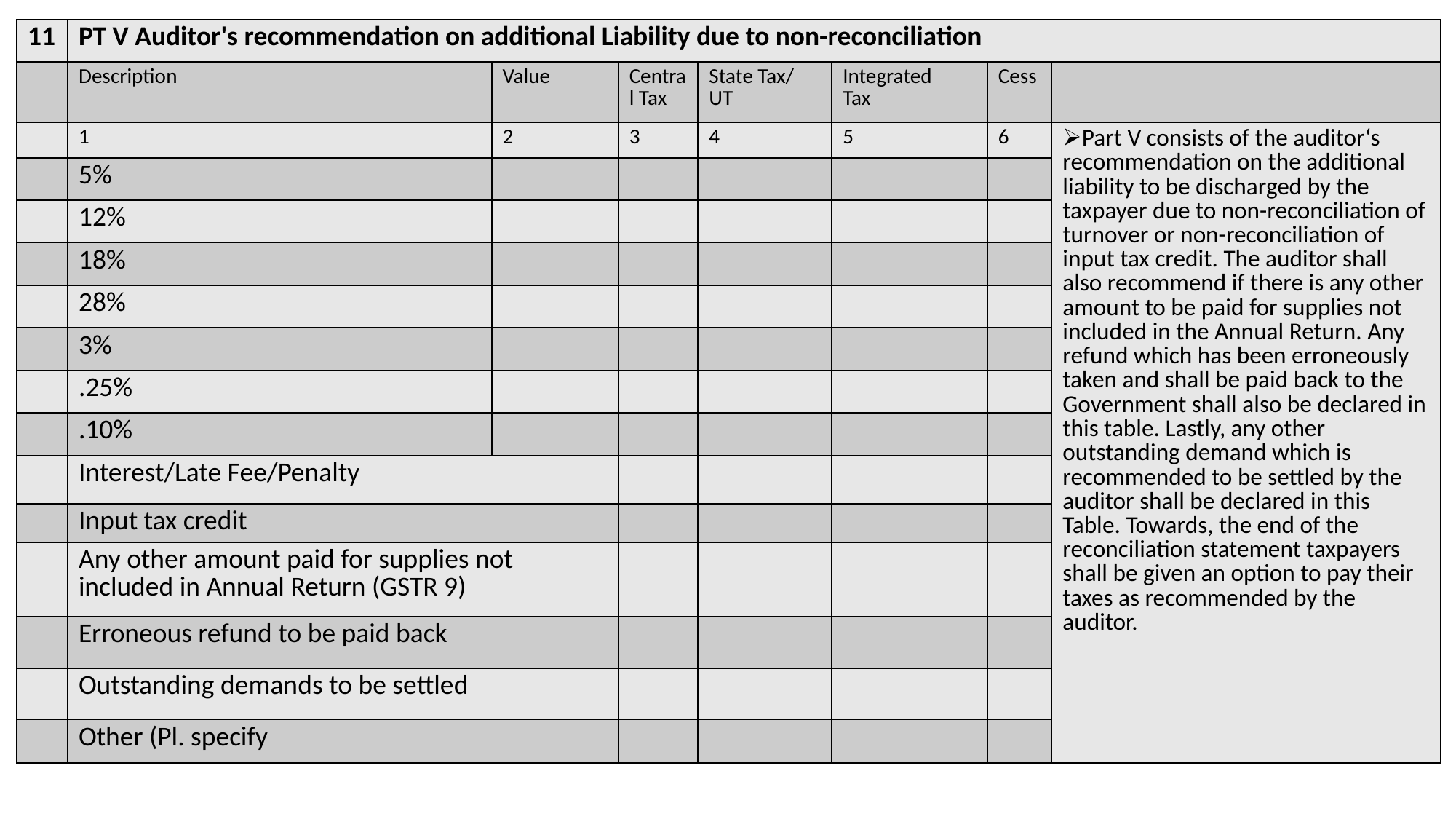

| 11 | PT V Auditor's recommendation on additional Liability due to non-reconciliation |  |  |  |  |  |  |
| --- | --- | --- | --- | --- | --- | --- | --- |
|  | Description | Value | Central Tax | State Tax/ UT | Integrated Tax | Cess |  |
|  | 1 | 2 | 3 | 4 | 5 | 6 | Part V consists of the auditor‘s recommendation on the additional liability to be discharged by the taxpayer due to non-reconciliation of turnover or non-reconciliation of input tax credit. The auditor shall also recommend if there is any other amount to be paid for supplies not included in the Annual Return. Any refund which has been erroneously taken and shall be paid back to the Government shall also be declared in this table. Lastly, any other outstanding demand which is recommended to be settled by the auditor shall be declared in this Table. Towards, the end of the reconciliation statement taxpayers shall be given an option to pay their taxes as recommended by the auditor. |
|  | 5% |  |  |  |  |  |  |
|  | 12% |  |  |  |  |  |  |
|  | 18% |  |  |  |  |  |  |
|  | 28% |  |  |  |  |  |  |
|  | 3% |  |  |  |  |  |  |
|  | .25% |  |  |  |  |  |  |
|  | .10% |  |  |  |  |  |  |
|  | Interest/Late Fee/Penalty |  |  |  |  |  |  |
|  | Input tax credit |  |  |  |  |  |  |
|  | Any other amount paid for supplies not included in Annual Return (GSTR 9) |  |  |  |  |  |  |
|  | Erroneous refund to be paid back |  |  |  |  |  |  |
|  | Outstanding demands to be settled |  |  |  |  |  |  |
|  | Other (Pl. specify |  |  |  |  |  |  |